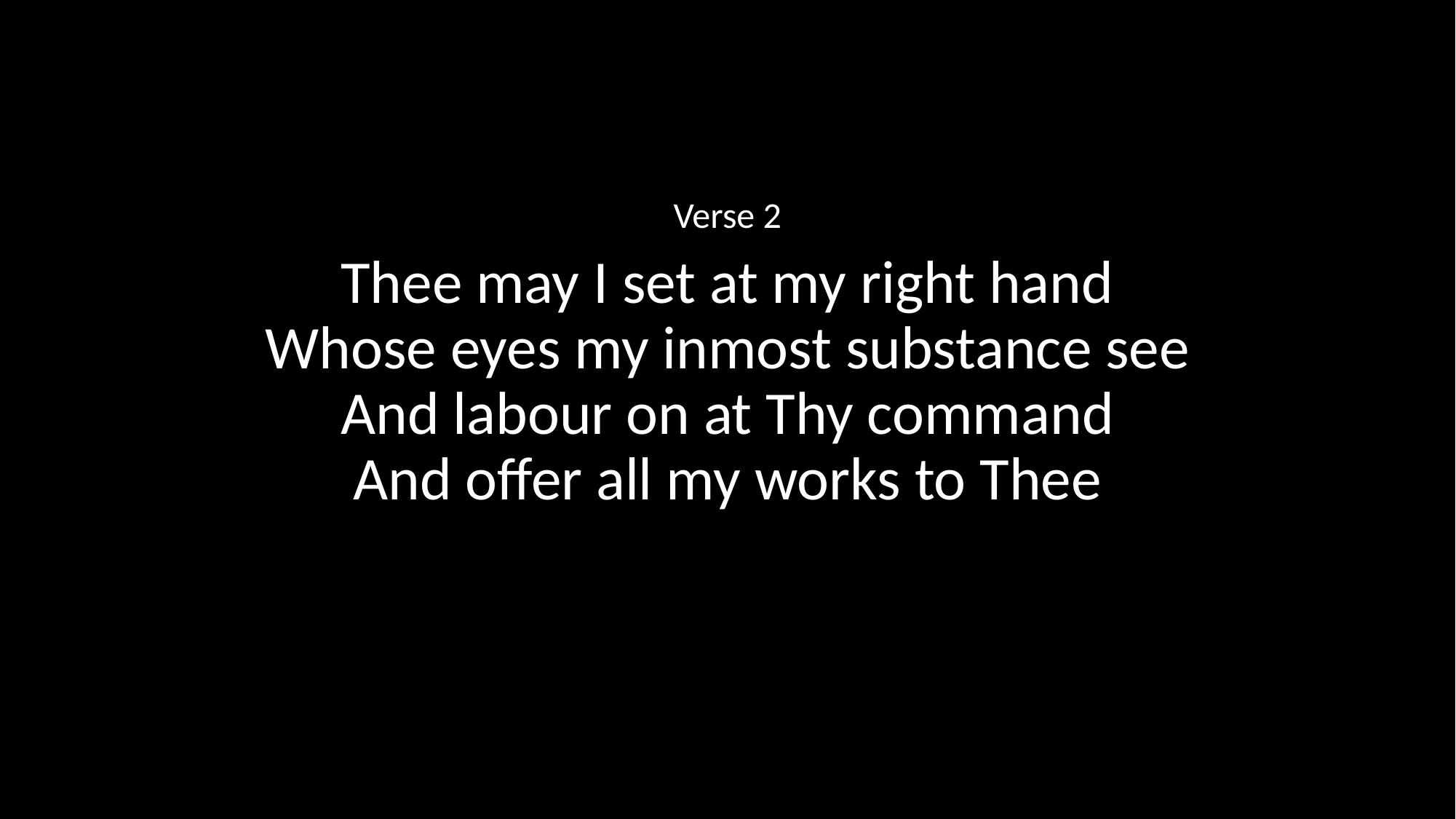

Verse 2
Thee may I set at my right hand
Whose eyes my inmost substance see
And labour on at Thy command
And offer all my works to Thee